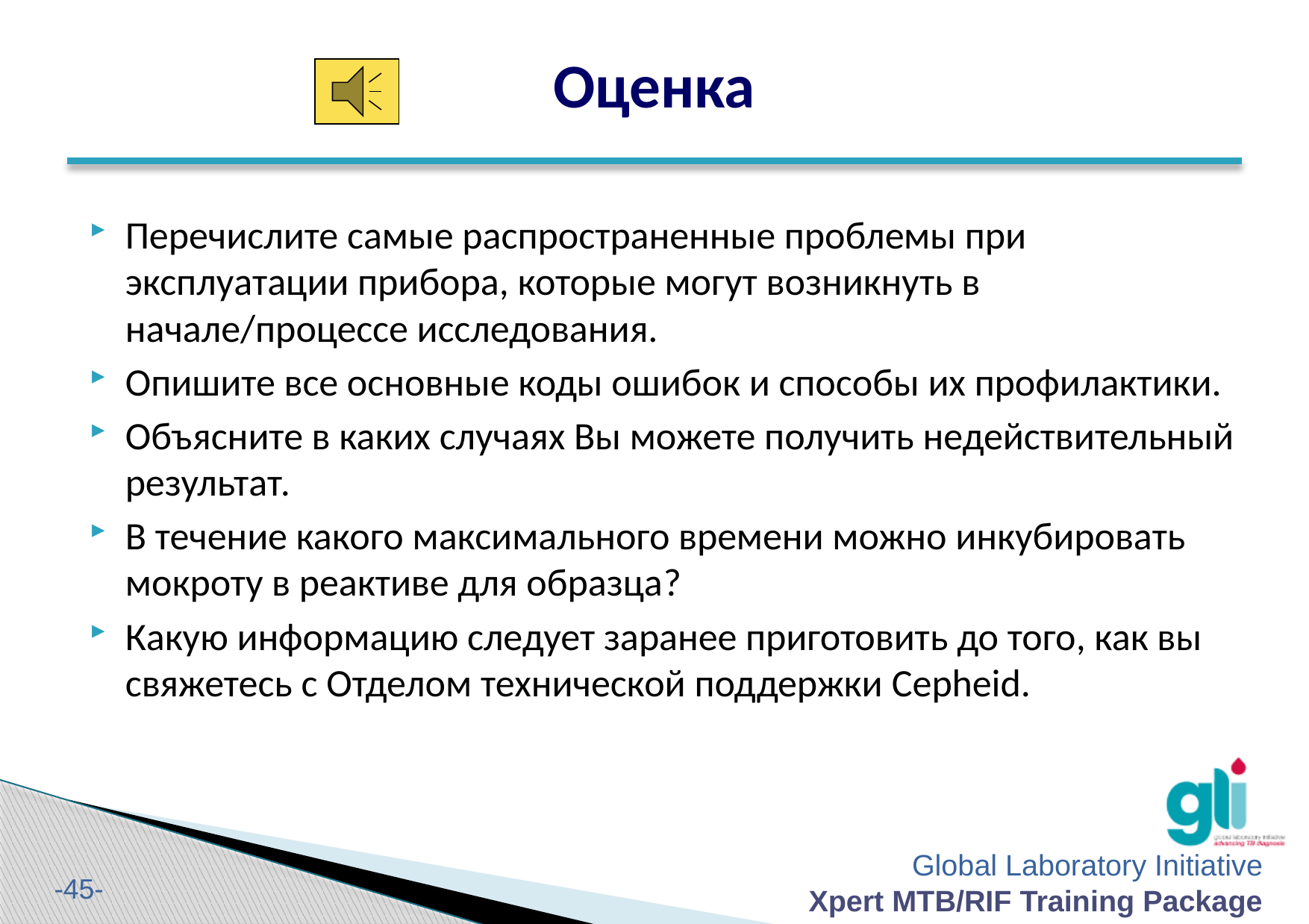

Оценка

Перечислите самые распространенные проблемы при эксплуатации прибора, которые могут возникнуть в начале/процессе исследования.
Опишите все основные коды ошибок и способы их профилактики.
Объясните в каких случаях Вы можете получить недействительный результат.
В течение какого максимального времени можно инкубировать мокроту в реактиве для образца?
Какую информацию следует заранее приготовить до того, как вы свяжетесь с Отделом технической поддержки Cepheid.